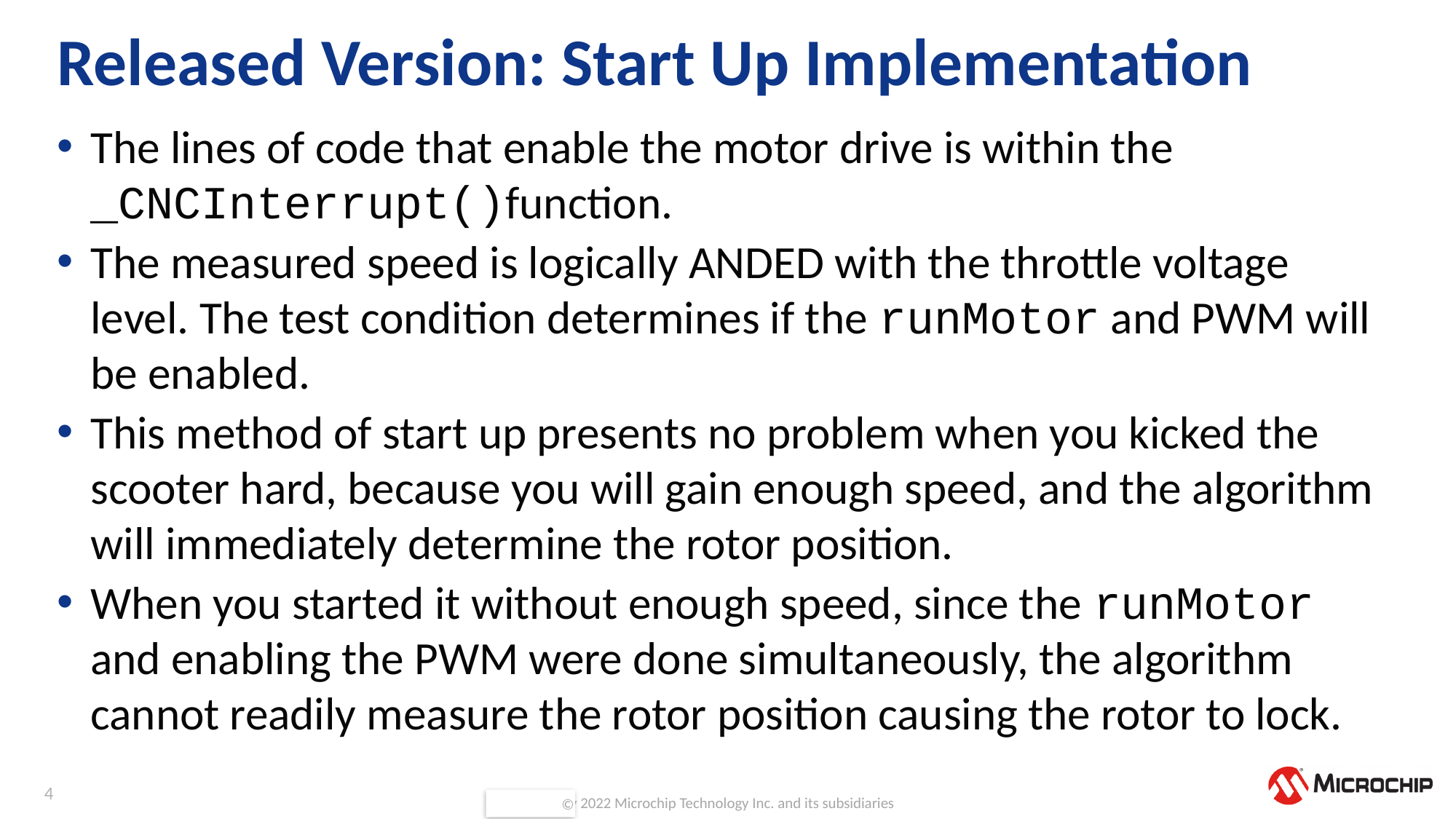

# Released Version: Start Up Implementation
The lines of code that enable the motor drive is within the _CNCInterrupt()function.
The measured speed is logically ANDED with the throttle voltage level. The test condition determines if the runMotor and PWM will be enabled.
This method of start up presents no problem when you kicked the scooter hard, because you will gain enough speed, and the algorithm will immediately determine the rotor position.
When you started it without enough speed, since the runMotor and enabling the PWM were done simultaneously, the algorithm cannot readily measure the rotor position causing the rotor to lock.
4